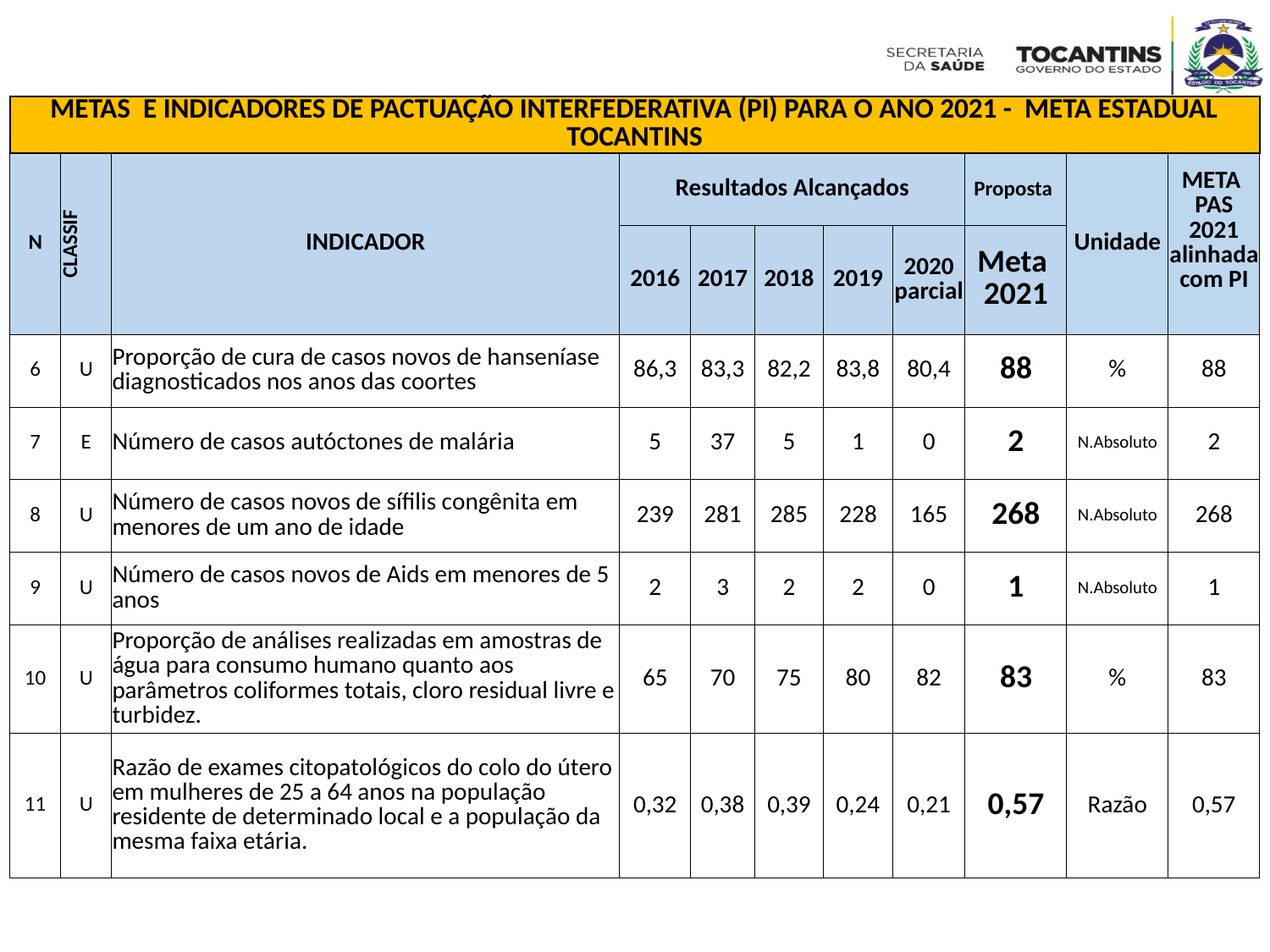

| METAS E INDICADORES DE PACTUAÇÃO INTERFEDERATIVA (PI) PARA O ANO 2021 - META ESTADUAL TOCANTINS |  |  |  |  |  |  |  |  |  |  |
| --- | --- | --- | --- | --- | --- | --- | --- | --- | --- | --- |
| N | CLASSIF | INDICADOR | Resultados Alcançados |  |  |  |  | Proposta | Unidade | META PAS 2021 alinhada com PI |
|  |  |  | 2016 | 2017 | 2018 | 2019 | 2020 parcial | Meta 2021 |  |  |
| 6 | U | Proporção de cura de casos novos de hanseníase diagnosticados nos anos das coortes | 86,3 | 83,3 | 82,2 | 83,8 | 80,4 | 88 | % | 88 |
| 7 | E | Número de casos autóctones de malária | 5 | 37 | 5 | 1 | 0 | 2 | N.Absoluto | 2 |
| 8 | U | Número de casos novos de sífilis congênita em menores de um ano de idade | 239 | 281 | 285 | 228 | 165 | 268 | N.Absoluto | 268 |
| 9 | U | Número de casos novos de Aids em menores de 5 anos | 2 | 3 | 2 | 2 | 0 | 1 | N.Absoluto | 1 |
| 10 | U | Proporção de análises realizadas em amostras de água para consumo humano quanto aos parâmetros coliformes totais, cloro residual livre e turbidez. | 65 | 70 | 75 | 80 | 82 | 83 | % | 83 |
| 11 | U | Razão de exames citopatológicos do colo do útero em mulheres de 25 a 64 anos na população residente de determinado local e a população da mesma faixa etária. | 0,32 | 0,38 | 0,39 | 0,24 | 0,21 | 0,57 | Razão | 0,57 |